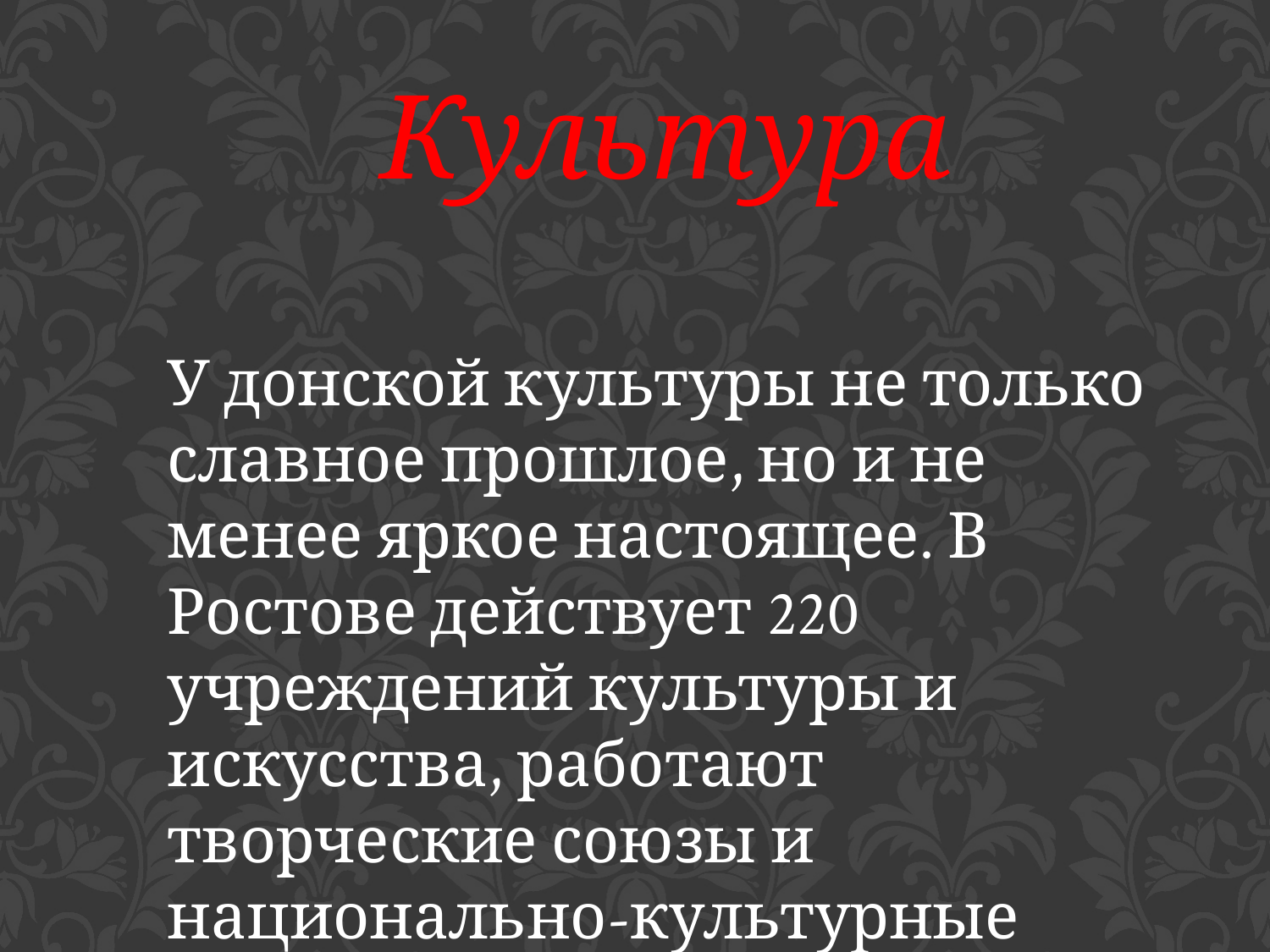

Культура
У донской культуры не только славное прошлое, но и не менее яркое настоящее. В Ростове действует 220 учреждений культуры и искусства, работают творческие союзы и национально-культурные общества.